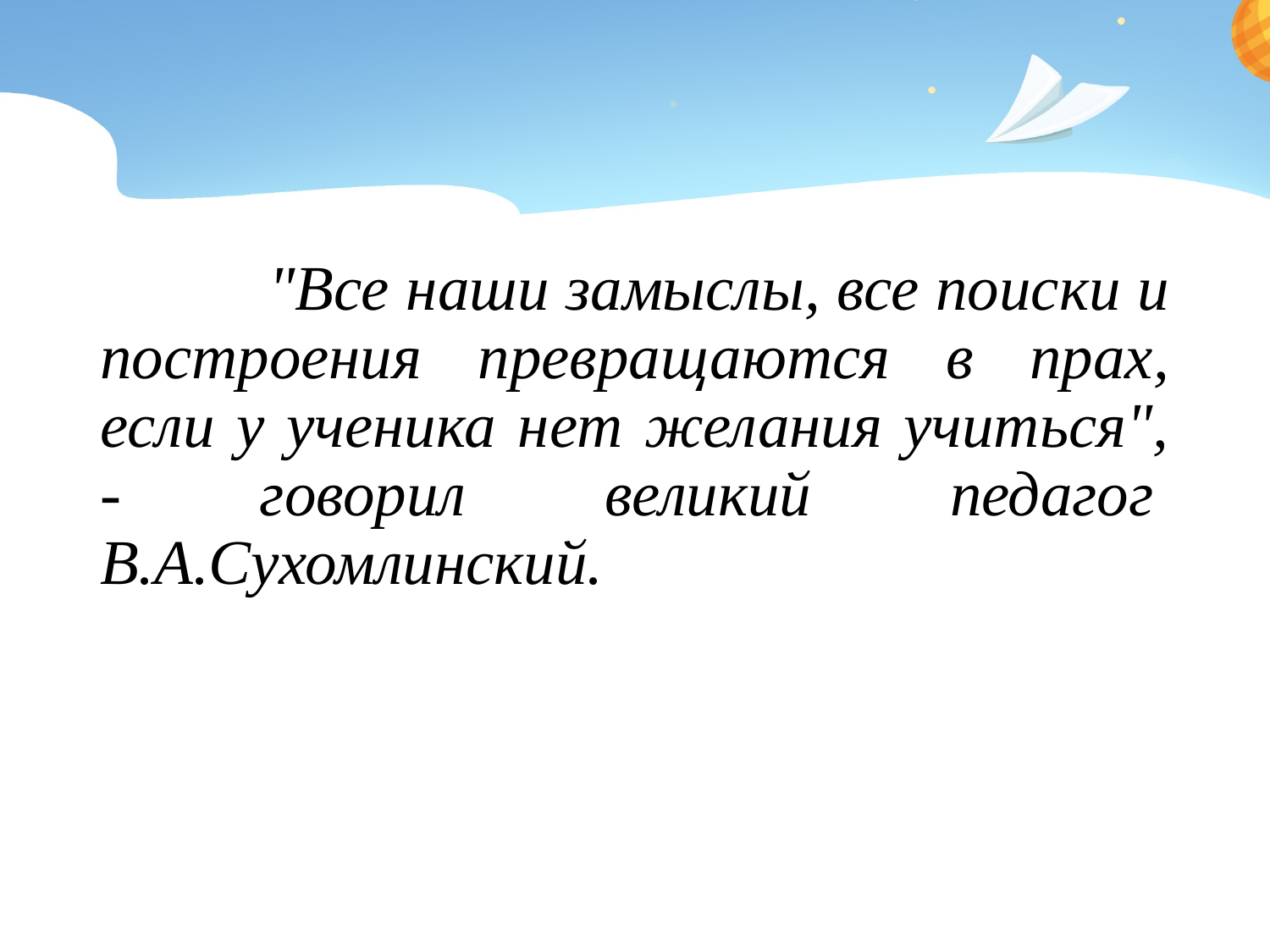

# "Все наши замыслы, все поиски и построения превращаются в прах, если у ученика нет желания учиться", - говорил великий педагог  В.А.Сухомлинский.